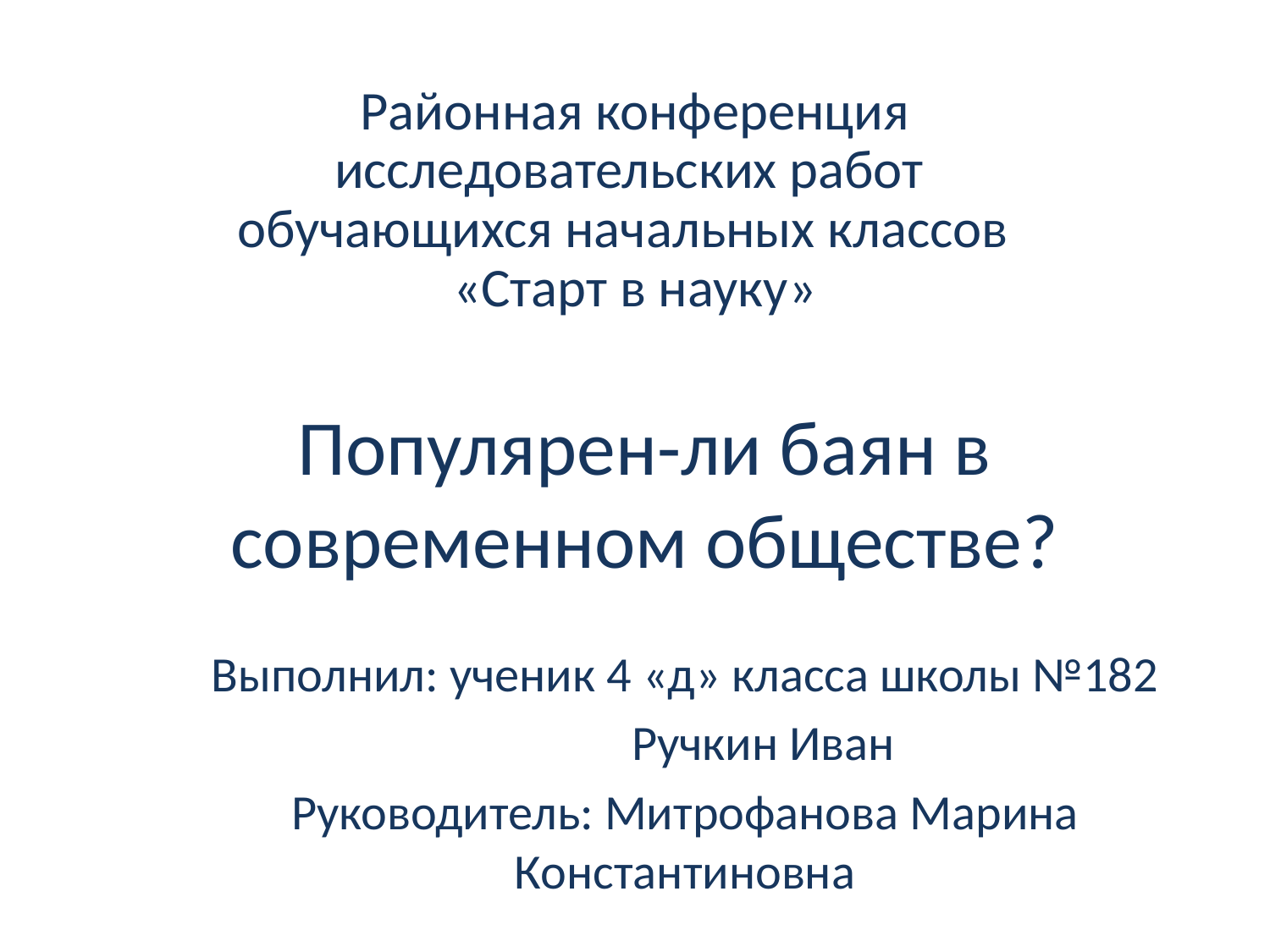

Районная конференция исследовательских работ
обучающихся начальных классов 
«Старт в науку»
# Популярен-ли баян в современном обществе?
Выполнил: ученик 4 «д» класса школы №182
                                      Ручкин Иван
Руководитель: Митрофанова Марина Константиновна